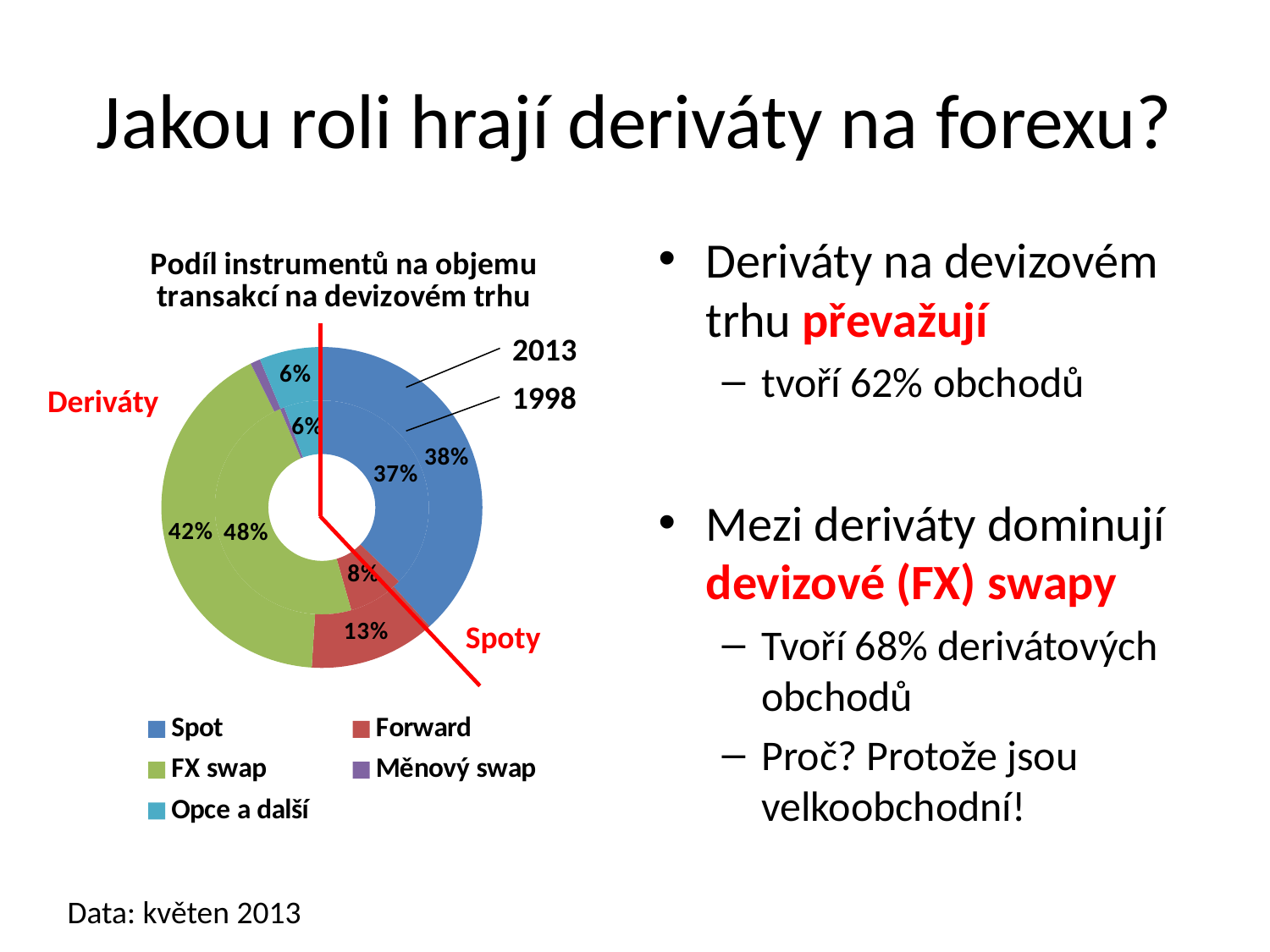

# Jakou roli hrají deriváty na forexu?

### Chart: Podíl instrumentů na objemu transakcí na devizovém trhu

| Category |  |  |
|---|---|---|
| Spot | 567.810778495725 | 2046.16431951508 |
| Forward | 127.667436630025 | 679.995460491684 |
| FX swap | 733.806016275684 | 2227.64040747123 |
| Měnový swap | 9.90179837983216 | 54.0230928285384 |
| Opce a další | 87.4765857603884 | 336.745059785457 |
Deriváty na devizovém trhu převažují
tvoří 62% obchodů

Mezi deriváty dominují devizové (FX) swapy
Tvoří 68% derivátových obchodů
Proč? Protože jsou velkoobchodní!
2013
1998
Deriváty
Spoty
Data: květen 2013